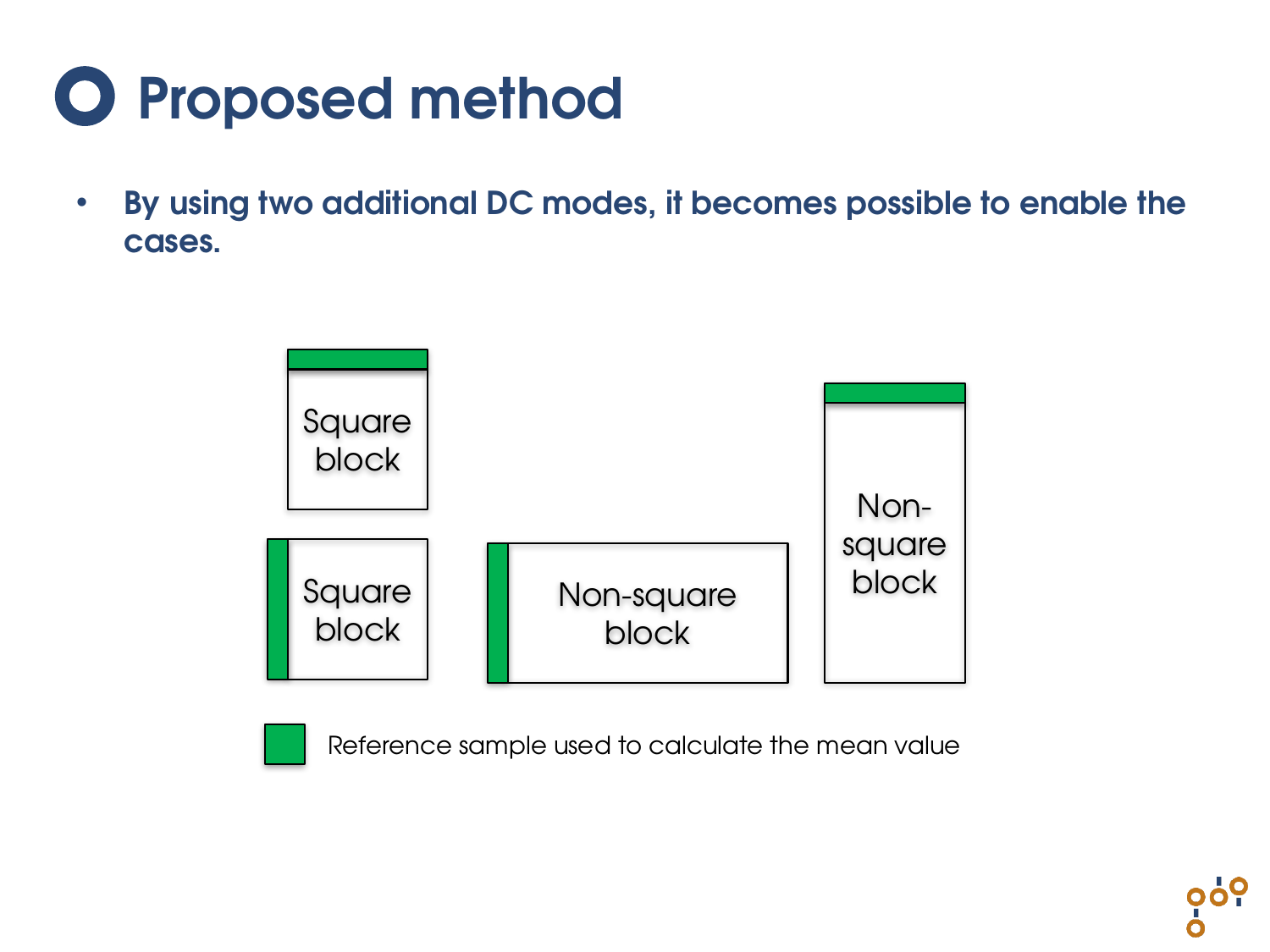

# Proposed method
By using two additional DC modes, it becomes possible to enable the cases.

Square
block

Non-square
block
Square
block

Non-square
block

Reference sample used to calculate the mean value